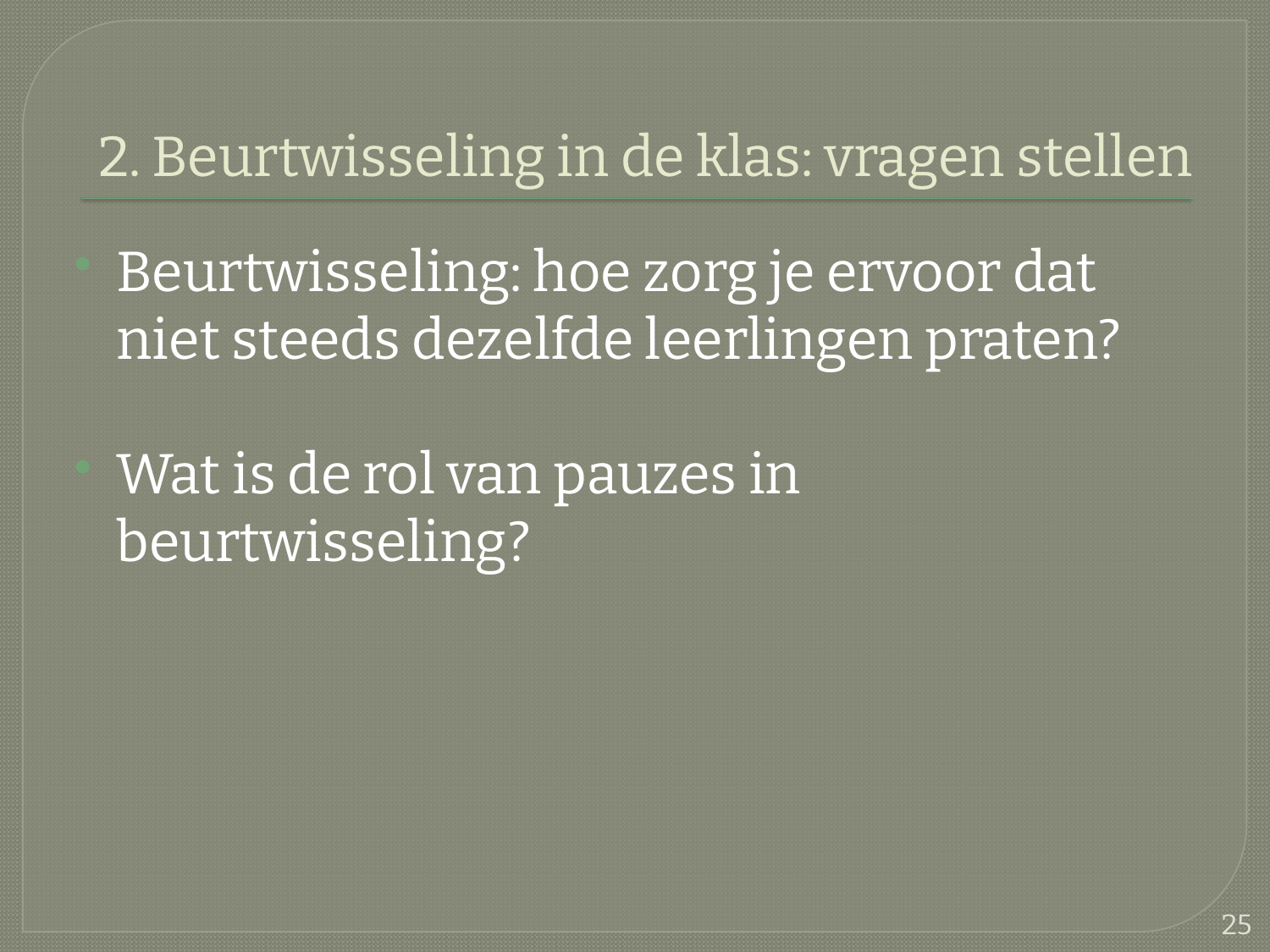

# 2. Beurtwisseling in de klas: vragen stellen
Beurtwisseling: hoe zorg je ervoor dat niet steeds dezelfde leerlingen praten?

Wat is de rol van pauzes in beurtwisseling?
25